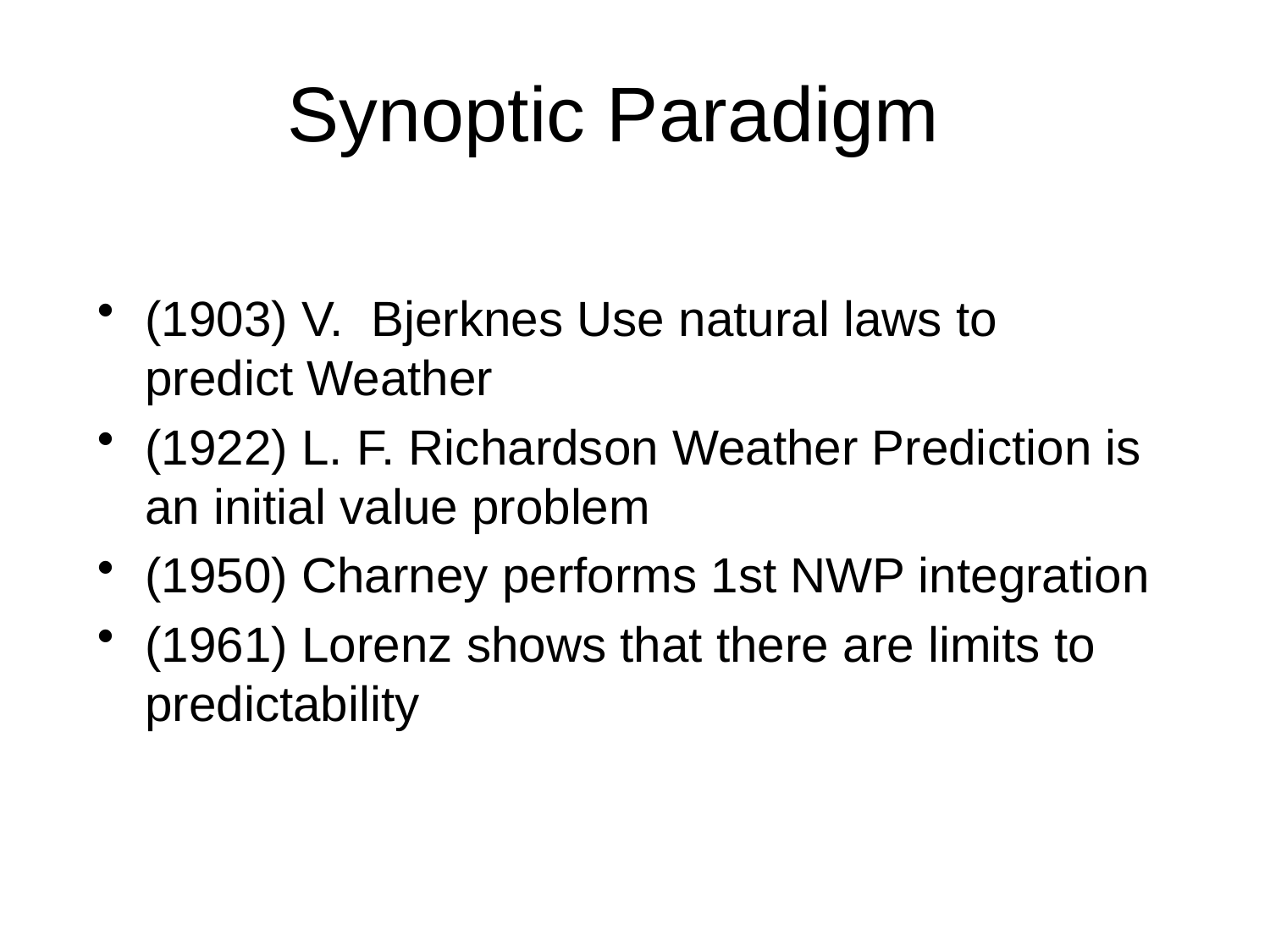

# Synoptic Paradigm

(1903) V.  Bjerknes Use natural laws to predict Weather
(1922) L. F. Richardson Weather Prediction is an initial value problem
(1950) Charney performs 1st NWP integration
(1961) Lorenz shows that there are limits to predictability